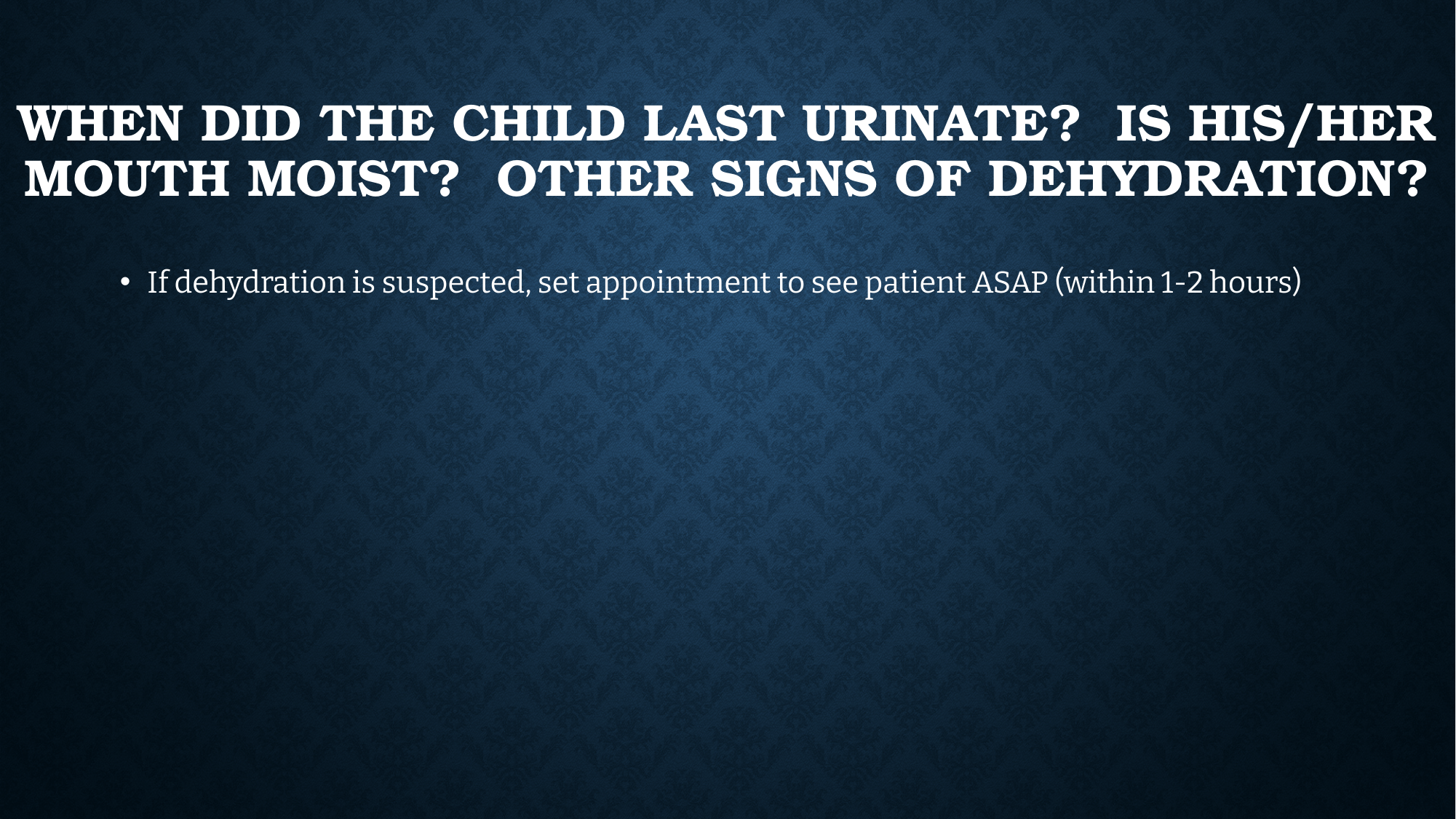

# When did the child last urinate?  Is his/her mouth moist?  Other signs of dehydration?
If dehydration is suspected, set appointment to see patient ASAP (within 1-2 hours)